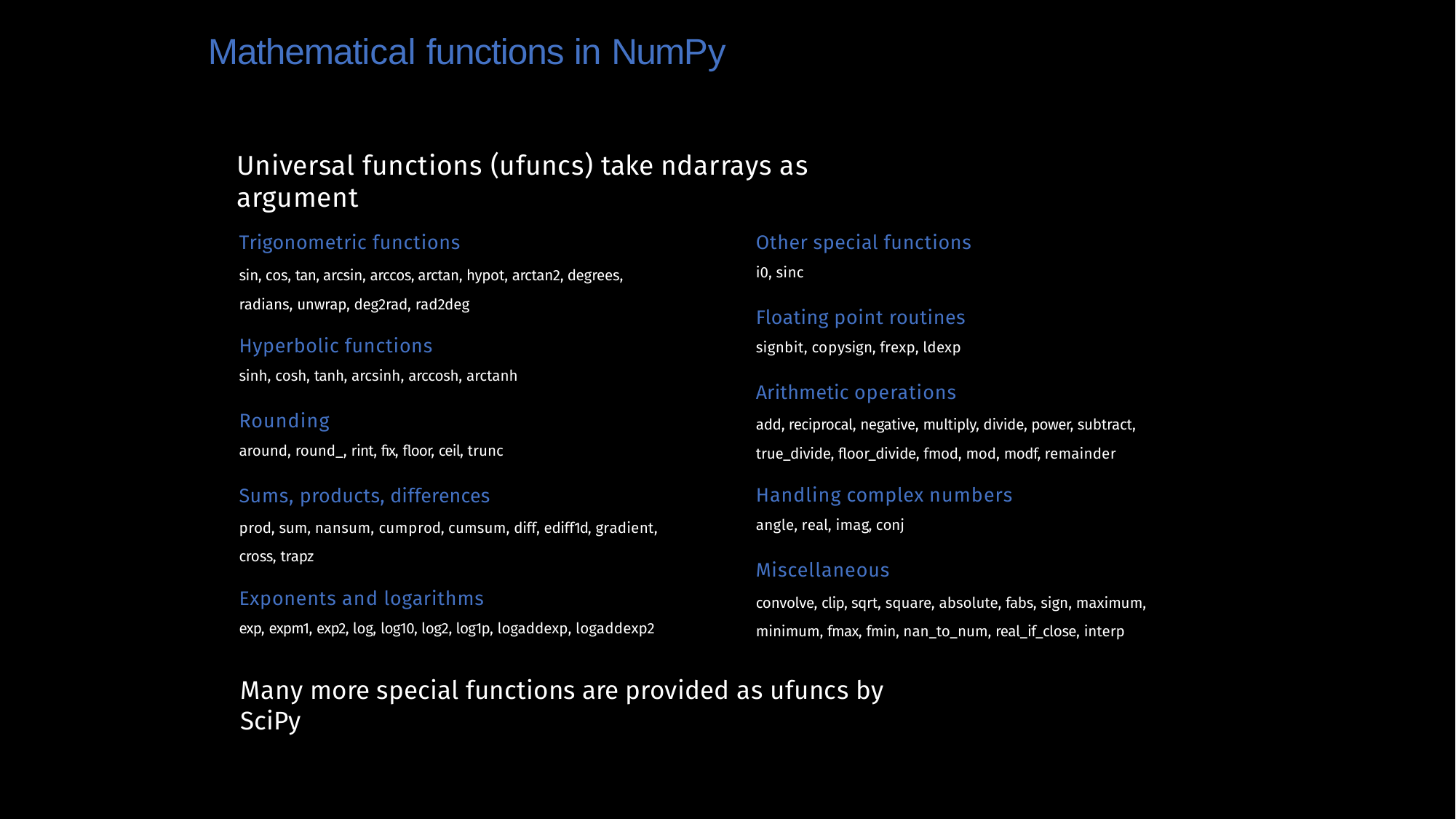

# Mathematical functions in NumPy
Universal functions (ufuncs) take ndarrays as argument
Other special functions
i0, sinc

Floating point routines
signbit, copysign, frexp, ldexp

Arithmetic operations
add, reciprocal, negative, multiply, divide, power, subtract,  true_divide, floor_divide, fmod, mod, modf, remainder

Handling complex numbers
angle, real, imag, conj

Miscellaneous
convolve, clip, sqrt, square, absolute, fabs, sign, maximum,  minimum, fmax, fmin, nan_to_num, real_if_close, interp
Trigonometric functions
sin, cos, tan, arcsin, arccos, arctan, hypot, arctan2, degrees,  radians, unwrap, deg2rad, rad2deg

Hyperbolic functions
sinh, cosh, tanh, arcsinh, arccosh, arctanh

Rounding
around, round_, rint, fix, floor, ceil, trunc

Sums, products, differences
prod, sum, nansum, cumprod, cumsum, diff, ediff1d, gradient,  cross, trapz

Exponents and logarithms
exp, expm1, exp2, log, log10, log2, log1p, logaddexp, logaddexp2
Many more special functions are provided as ufuncs by SciPy